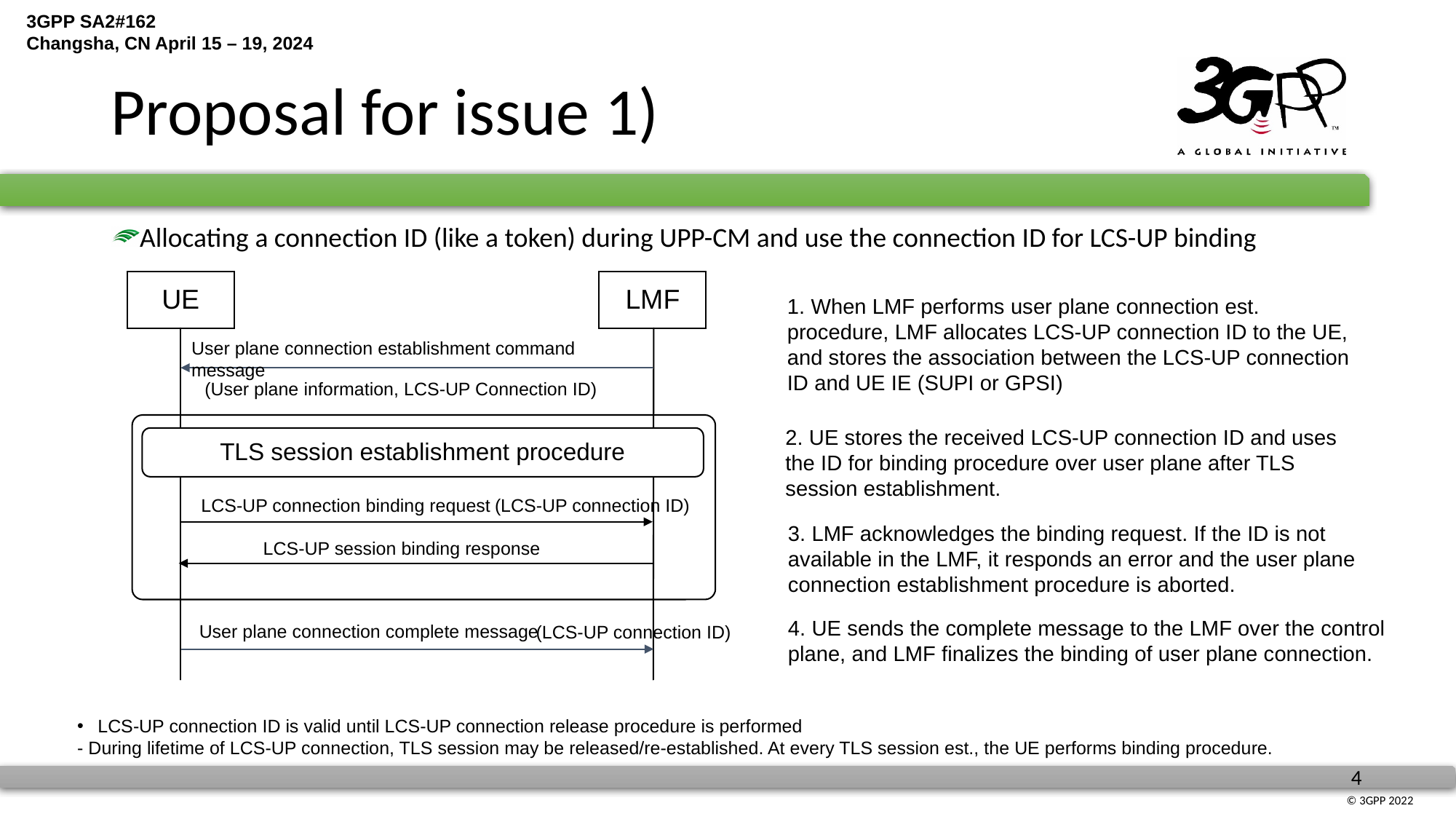

# Proposal for issue 1)
Allocating a connection ID (like a token) during UPP-CM and use the connection ID for LCS-UP binding

LMF
UE
1. When LMF performs user plane connection est. procedure, LMF allocates LCS-UP connection ID to the UE, and stores the association between the LCS-UP connection ID and UE IE (SUPI or GPSI)
User plane connection establishment command message
(User plane information, LCS-UP Connection ID)

2. UE stores the received LCS-UP connection ID and uses the ID for binding procedure over user plane after TLS session establishment.
TLS session establishment procedure
(LCS-UP connection ID)
LCS-UP connection binding request
3. LMF acknowledges the binding request. If the ID is not available in the LMF, it responds an error and the user plane connection establishment procedure is aborted.
LCS-UP session binding response
4. UE sends the complete message to the LMF over the control plane, and LMF finalizes the binding of user plane connection.
User plane connection complete message
(LCS-UP connection ID)
LCS-UP connection ID is valid until LCS-UP connection release procedure is performed
- During lifetime of LCS-UP connection, TLS session may be released/re-established. At every TLS session est., the UE performs binding procedure.